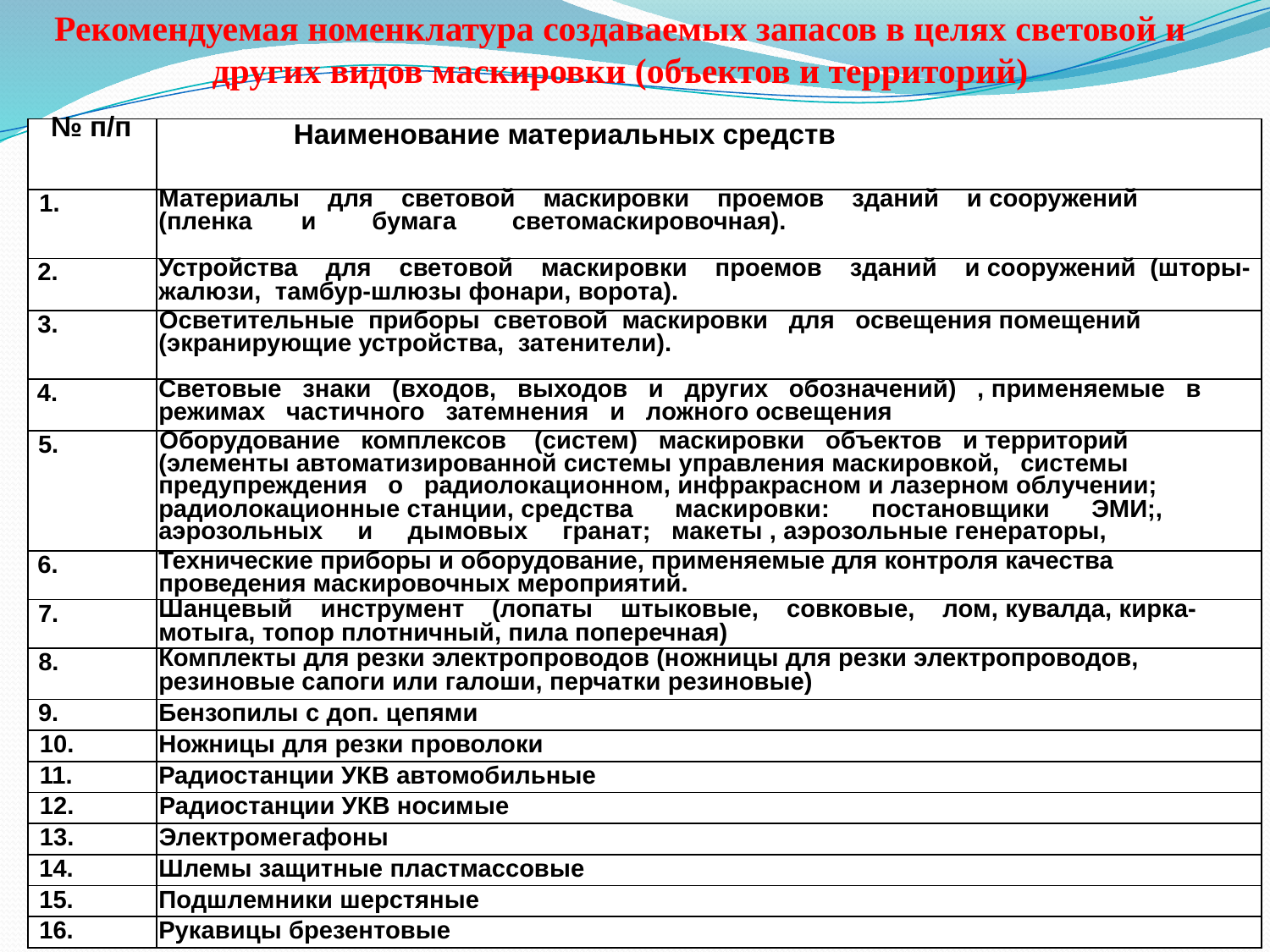

Рекомендуемая номенклатура создаваемых запасов в целях световой и других видов маскировки (объектов и территорий)
| № п/п | Наименование материальных средств |
| --- | --- |
| 1. | Материалы для световой маскировки проемов зданий и сооружений (пленка и бумага светомаскировочная). |
| 2. | Устройства для световой маскировки проемов зданий и сооружений (шторы-жалюзи, тамбур-шлюзы фонари, ворота). |
| 3. | Осветительные приборы световой маскировки для освещения помещений (экранирующие устройства, затенители). |
| 4. | Световые знаки (входов, выходов и других обозначений) , применяемые в режимах частичного затемнения и ложного освещения |
| 5. | Оборудование комплексов (систем) маскировки объектов и территорий (элементы автоматизированной системы управления маскировкой, системы предупреждения о радиолокационном, инфракрасном и лазерном облучении; радиолокационные станции, средства маскировки: постановщики ЭМИ;, аэрозольных и дымовых гранат; макеты , аэрозольные генераторы, |
| 6. | Технические приборы и оборудование, применяемые для контроля качества проведения маскировочных мероприятий. |
| 7. | Шанцевый инструмент (лопаты штыковые, совковые, лом, кувалда, кирка-мотыга, топор плотничный, пила поперечная) |
| 8. | Комплекты для резки электропроводов (ножницы для резки электропроводов, резиновые сапоги или галоши, перчатки резиновые) |
| 9. | Бензопилы с доп. цепями |
| 10. | Ножницы для резки проволоки |
| 11. | Радиостанции УКВ автомобильные |
| 12. | Радиостанции УКВ носимые |
| 13. | Электромегафоны |
| 14. | Шлемы защитные пластмассовые |
| 15. | Подшлемники шерстяные |
| 16. | Рукавицы брезентовые |
11